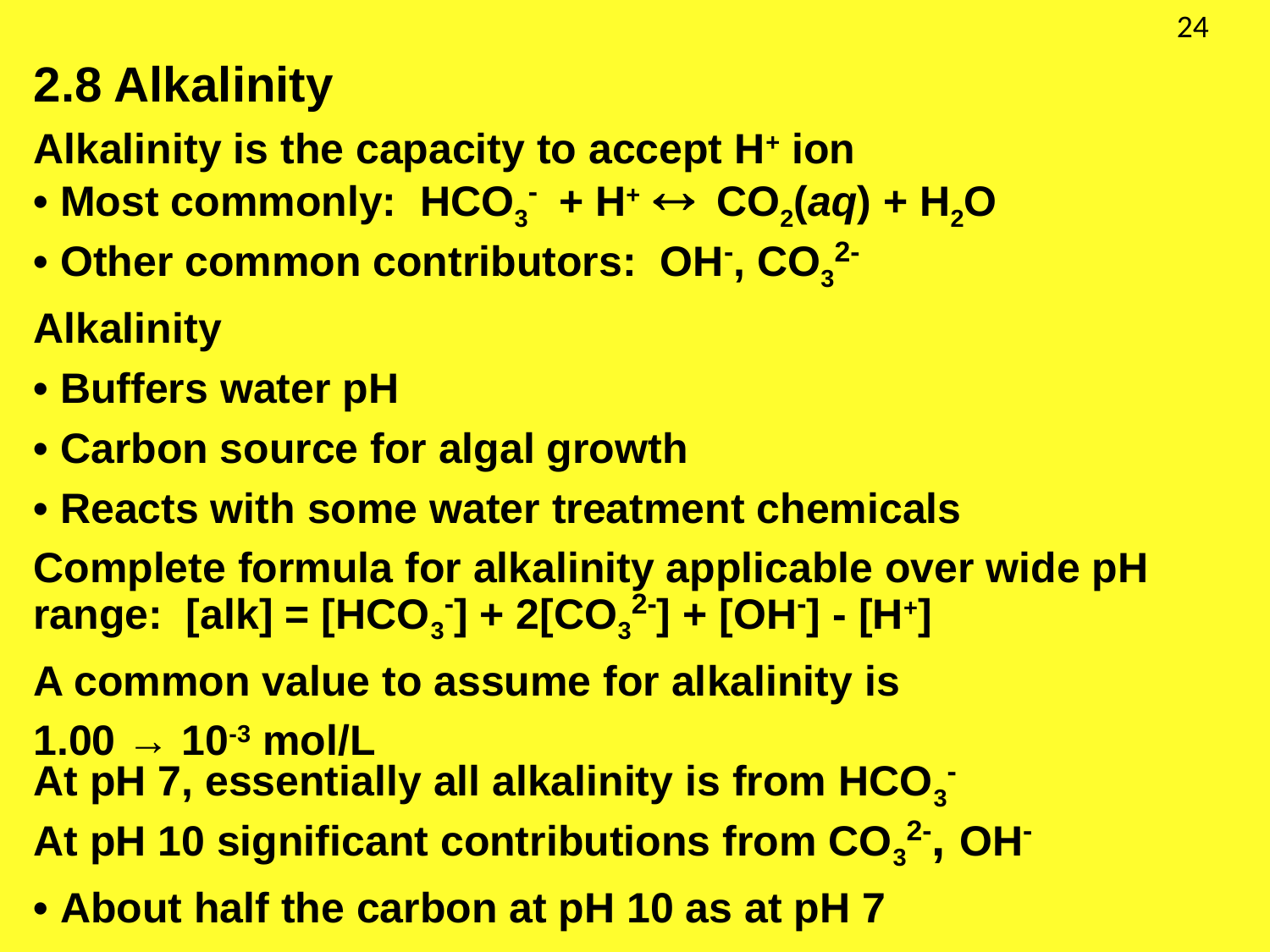

24
2.8 Alkalinity
Alkalinity is the capacity to accept H+ ion
• Most commonly:  HCO3- + H+ ↔ CO2(aq) + H2O
• Other common contributors:  OH-, CO32-
Alkalinity
• Buffers water pH
• Carbon source for algal growth
• Reacts with some water treatment chemicals
Complete formula for alkalinity applicable over wide pH range:  [alk] = [HCO3-] + 2[CO32-] + [OH-] - [H+]
A common value to assume for alkalinity is
1.00 → 10-3 mol/L

At pH 7, essentially all alkalinity is from HCO3-
At pH 10 significant contributions from CO32-, OH-
• About half the carbon at pH 10 as at pH 7